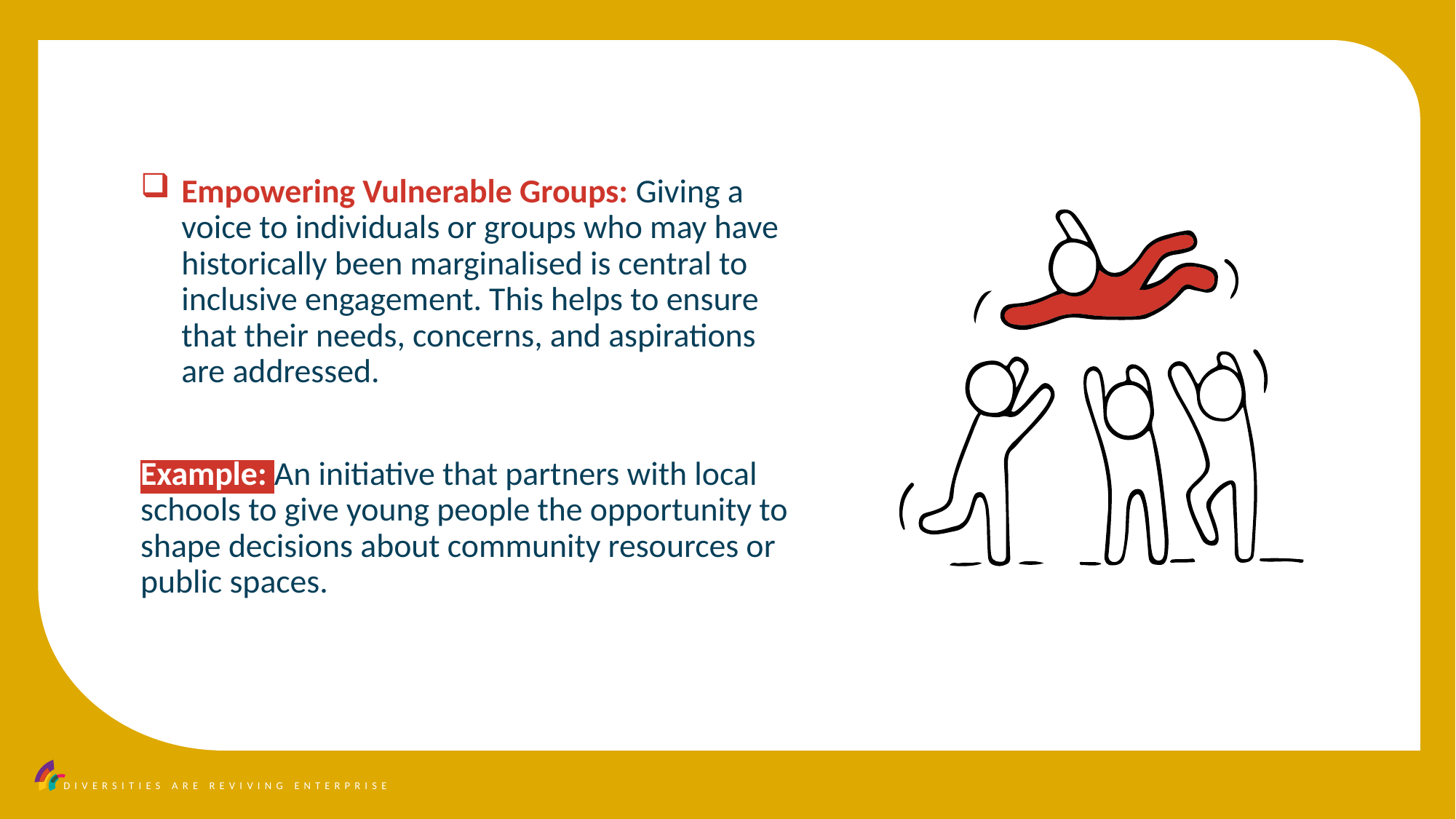

Empowering Vulnerable Groups: Giving a voice to individuals or groups who may have historically been marginalised is central to inclusive engagement. This helps to ensure that their needs, concerns, and aspirations are addressed.

Example: An initiative that partners with local schools to give young people the opportunity to shape decisions about community resources or public spaces.